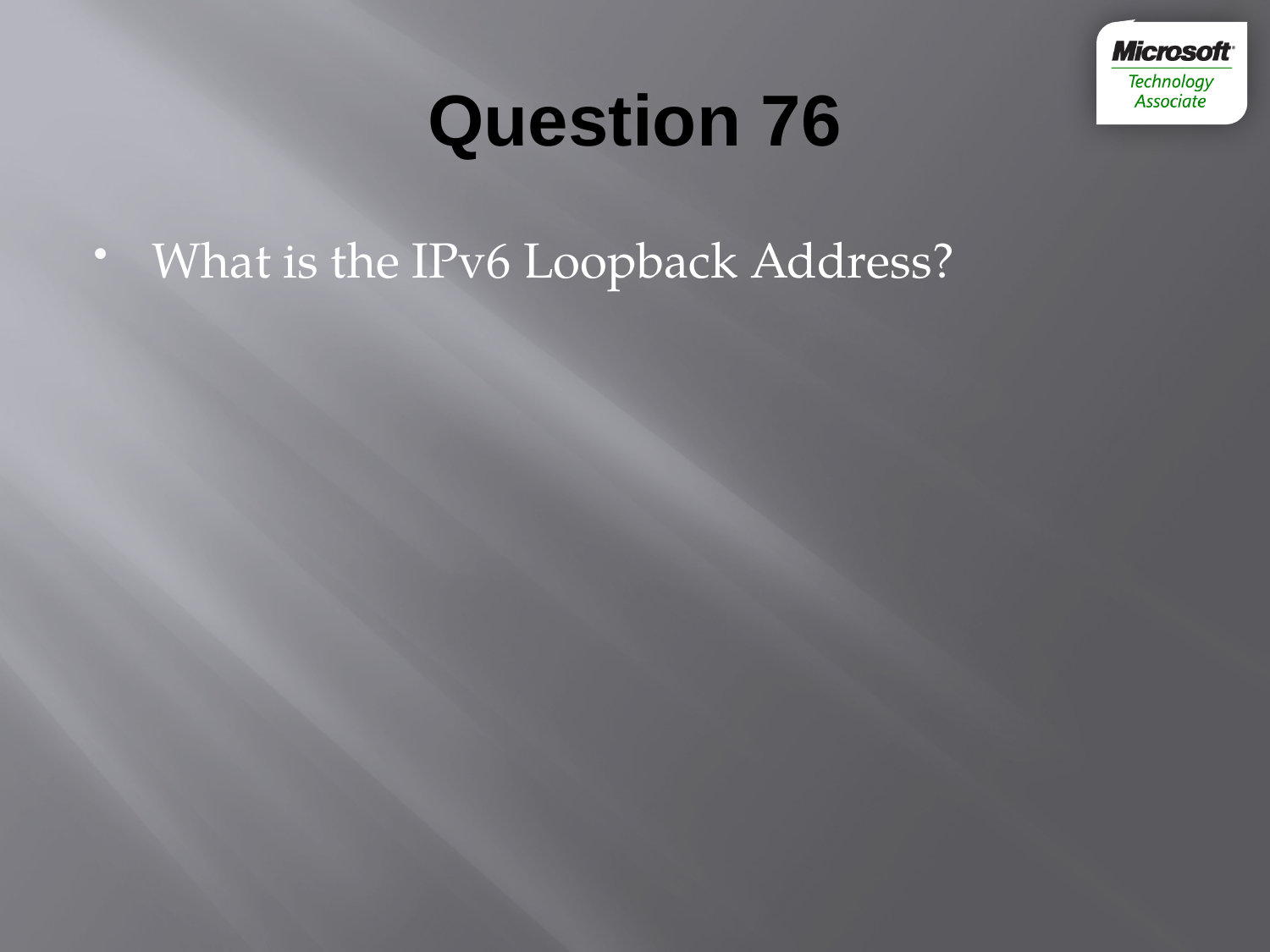

# Question 76
What is the IPv6 Loopback Address?